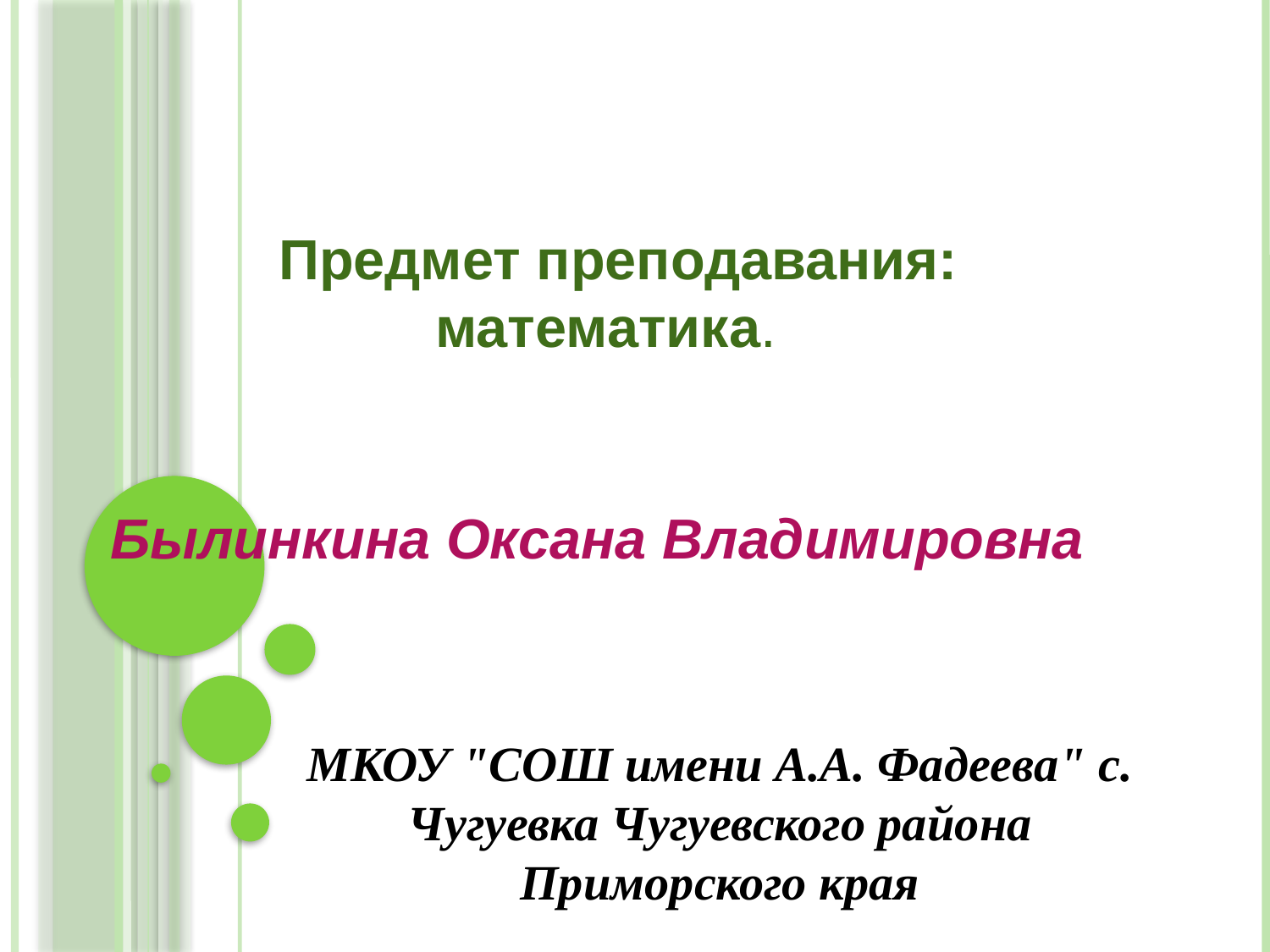

Предмет преподавания:
                           математика.

           Былинкина Оксана Владимировна

МКОУ "СОШ имени А.А. Фадеева" с. Чугуевка Чугуевского района Приморского края